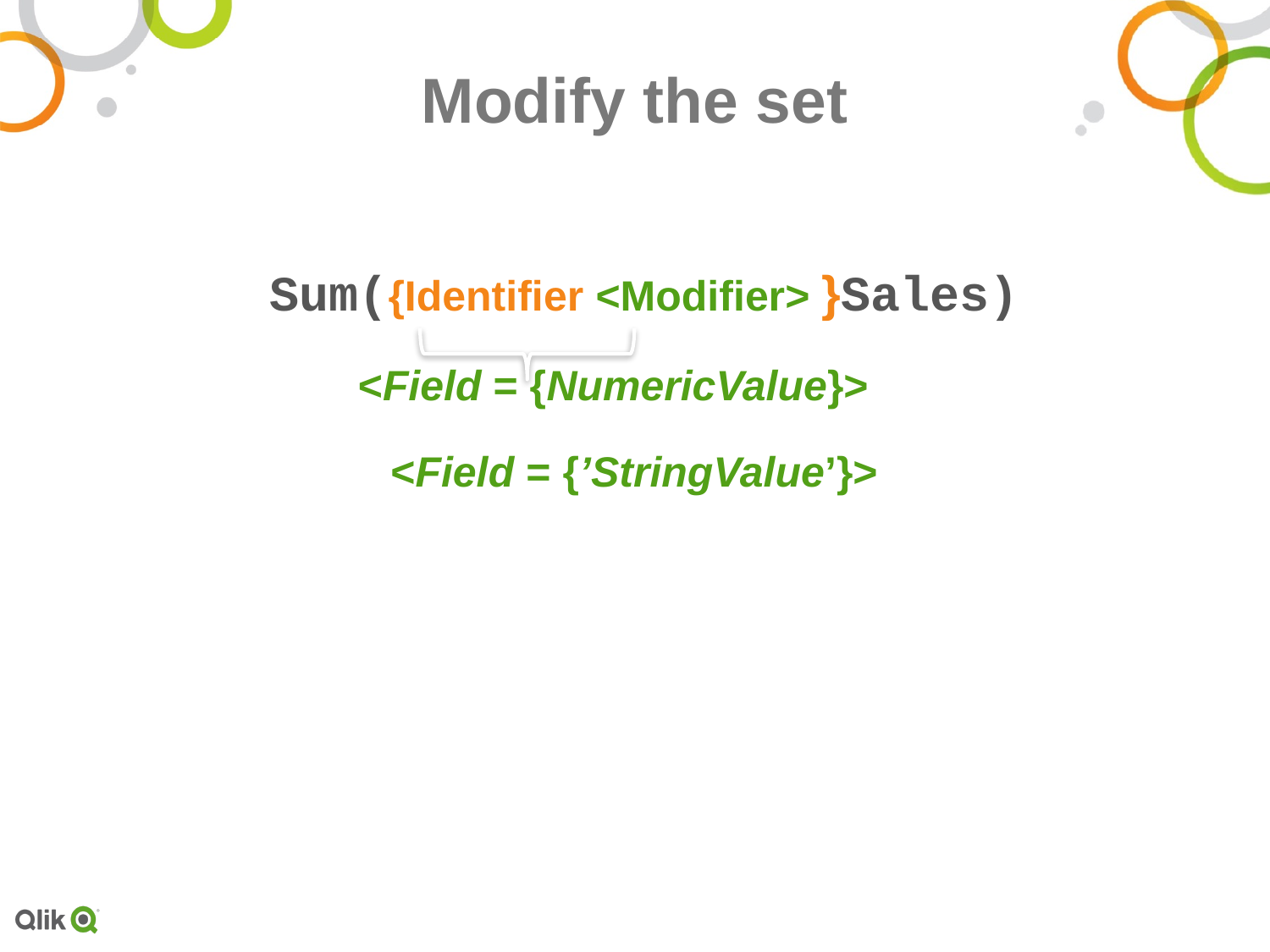

# Modify the set

Sum({Identifier <Modifier> }Sales)
<Field = {NumericValue}>
<Field = {’StringValue’}>